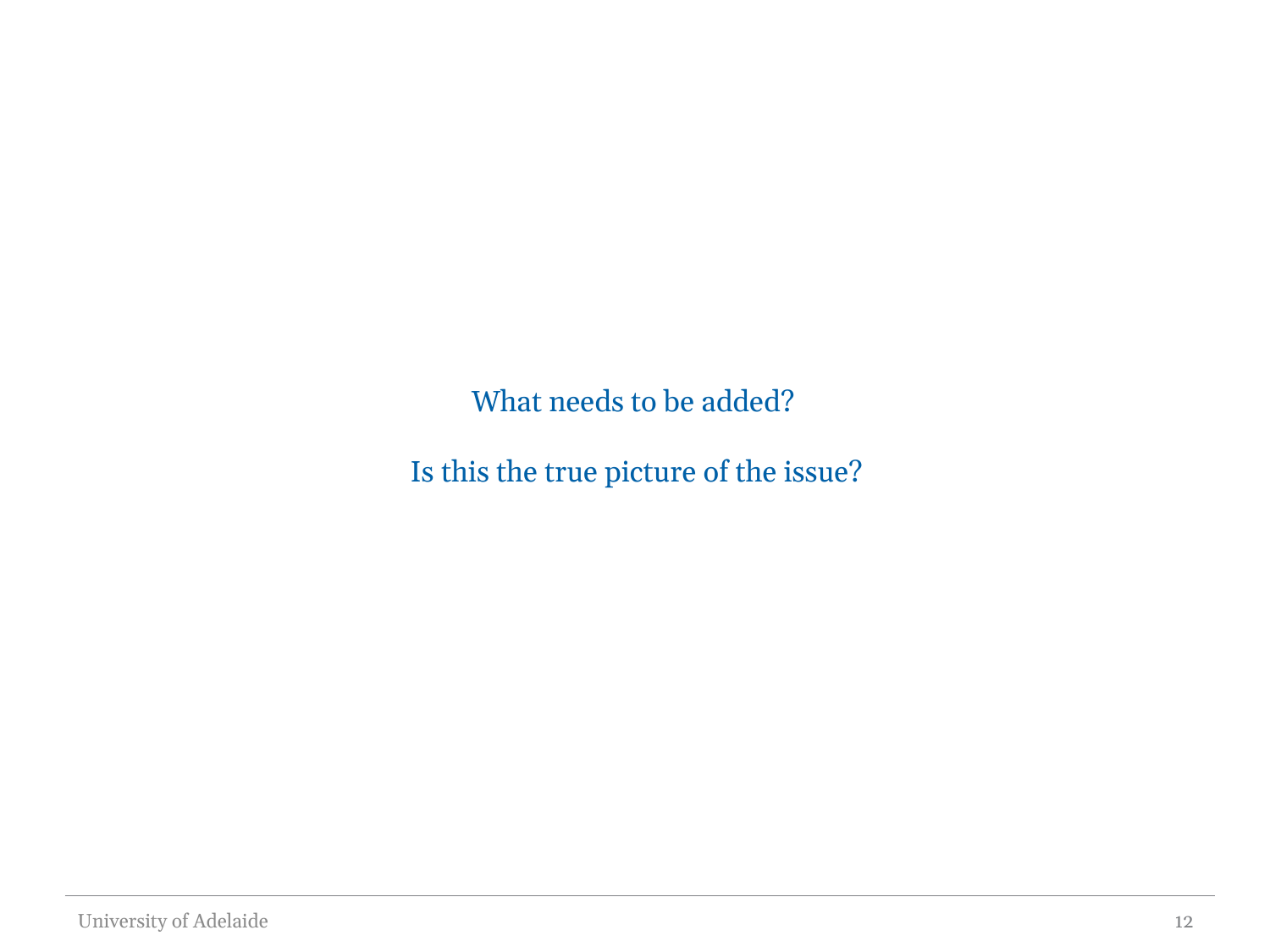

# What needs to be added? Is this the true picture of the issue?
University of Adelaide
12